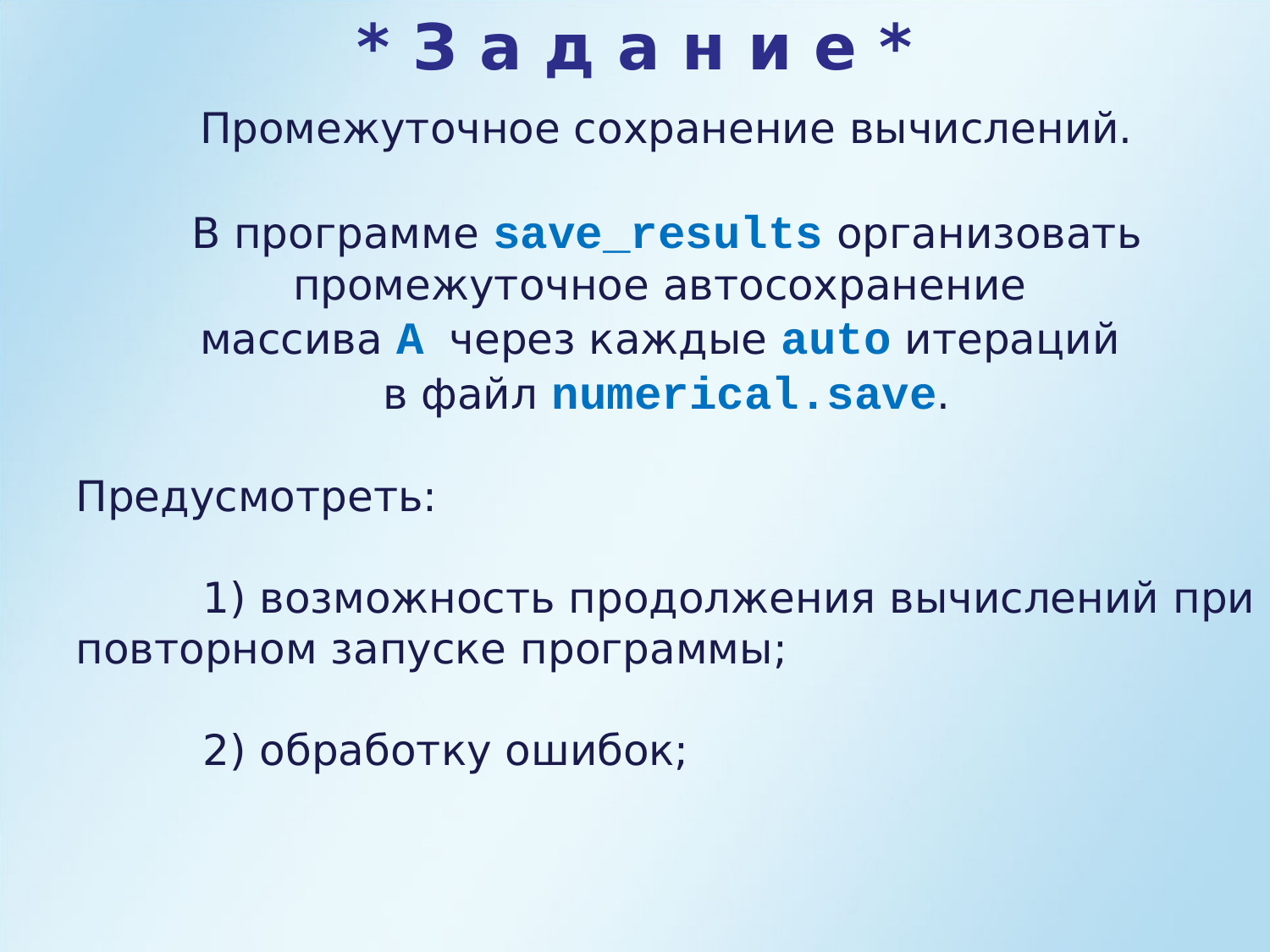

* З а д а н и е *

Промежуточное сохранение вычислений.

В программе save_results организовать промежуточное автосохранение
массива A через каждые auto итераций
в файл numerical.save.

Предусмотреть:

	1) возможность продолжения вычислений при повторном запуске программы;

	2) обработку ошибок;